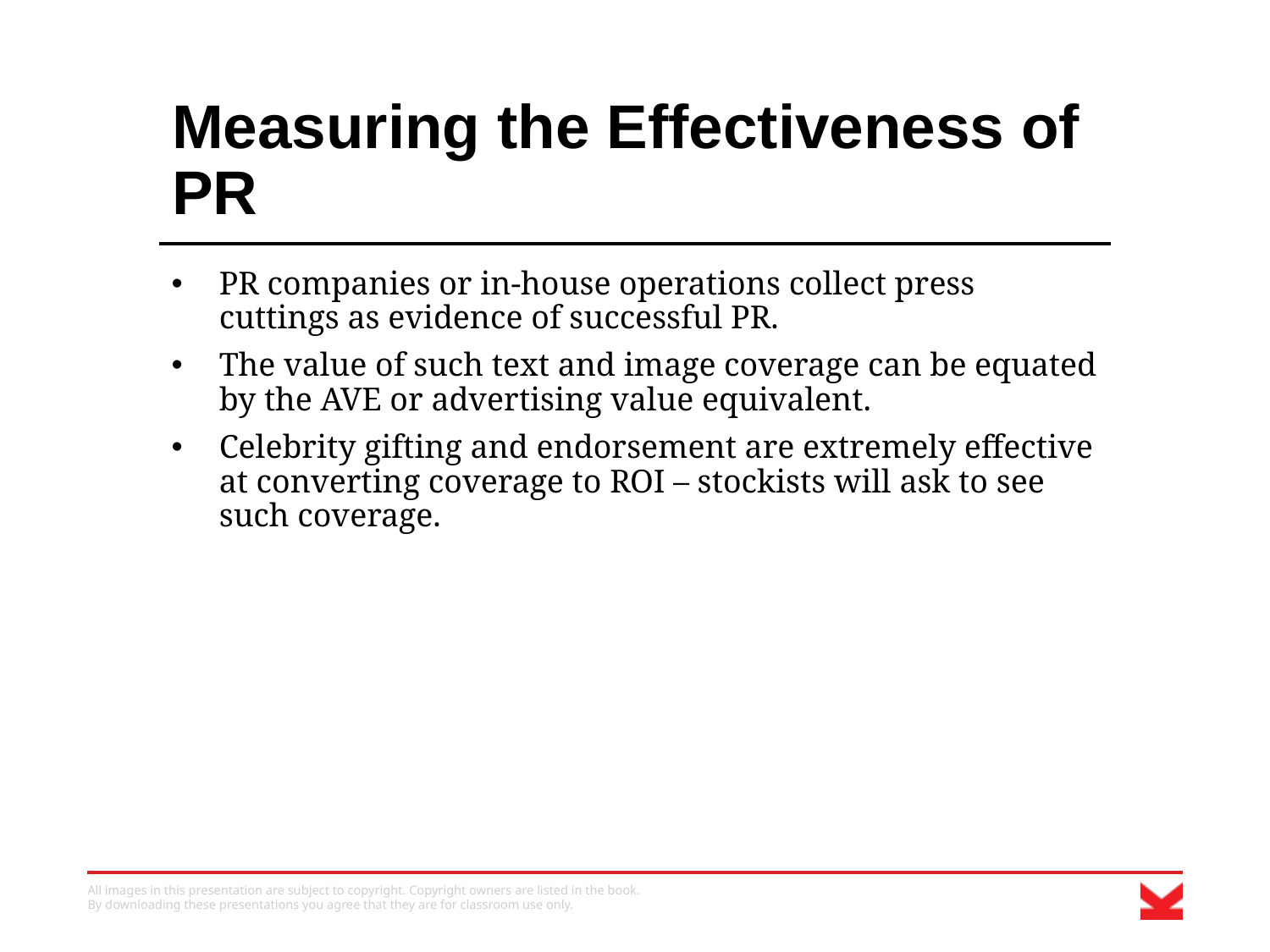

# Measuring the Effectiveness of PR
PR companies or in-house operations collect press cuttings as evidence of successful PR.
The value of such text and image coverage can be equated by the AVE or advertising value equivalent.
Celebrity gifting and endorsement are extremely effective at converting coverage to ROI – stockists will ask to see such coverage.

All images in this presentation are subject to copyright. Copyright owners are listed in the book.
By downloading these presentations you agree that they are for classroom use only.